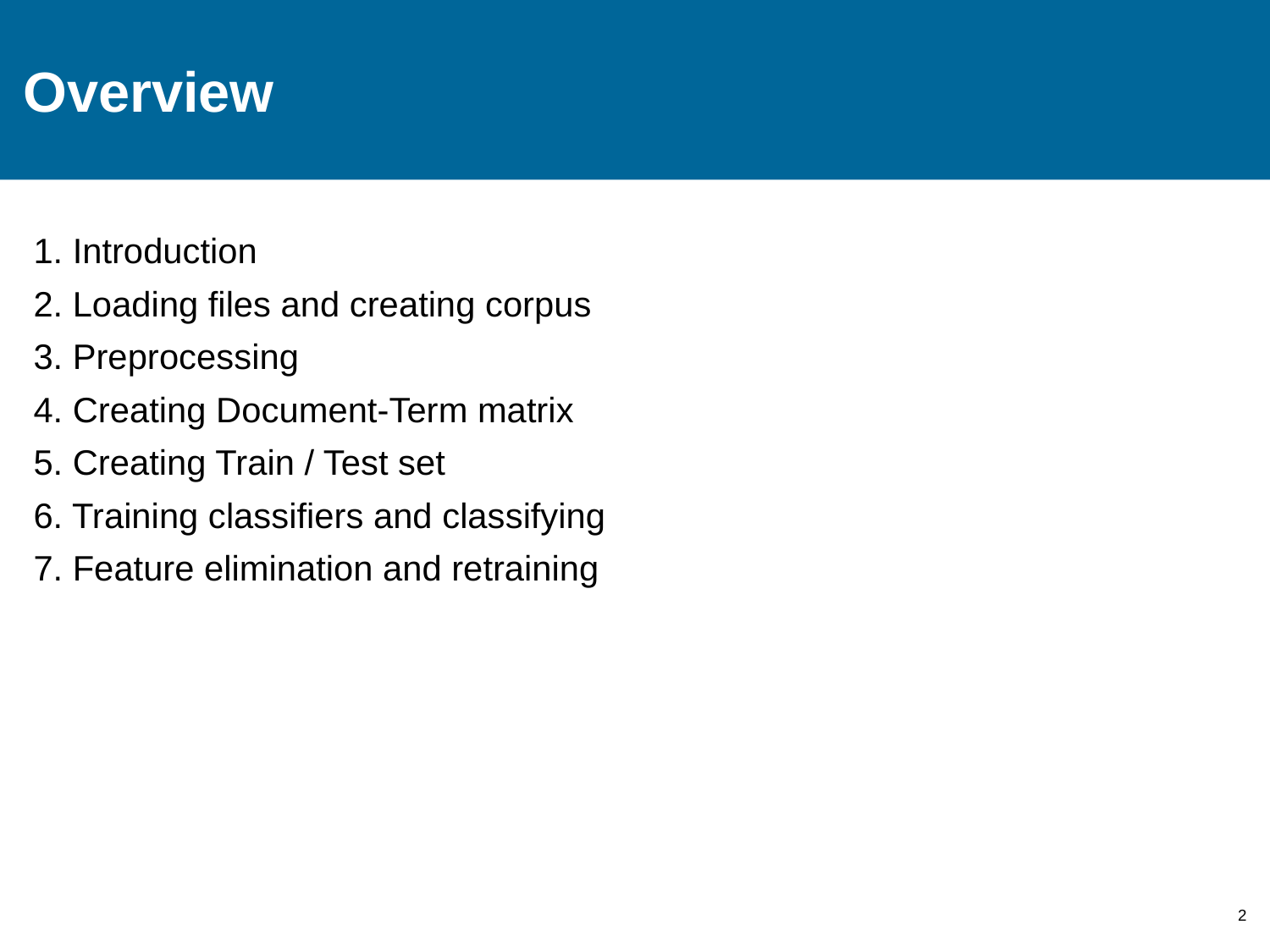

# Overview
1. Introduction
2. Loading files and creating corpus
3. Preprocessing
4. Creating Document-Term matrix
5. Creating Train / Test set
6. Training classifiers and classifying
7. Feature elimination and retraining
2